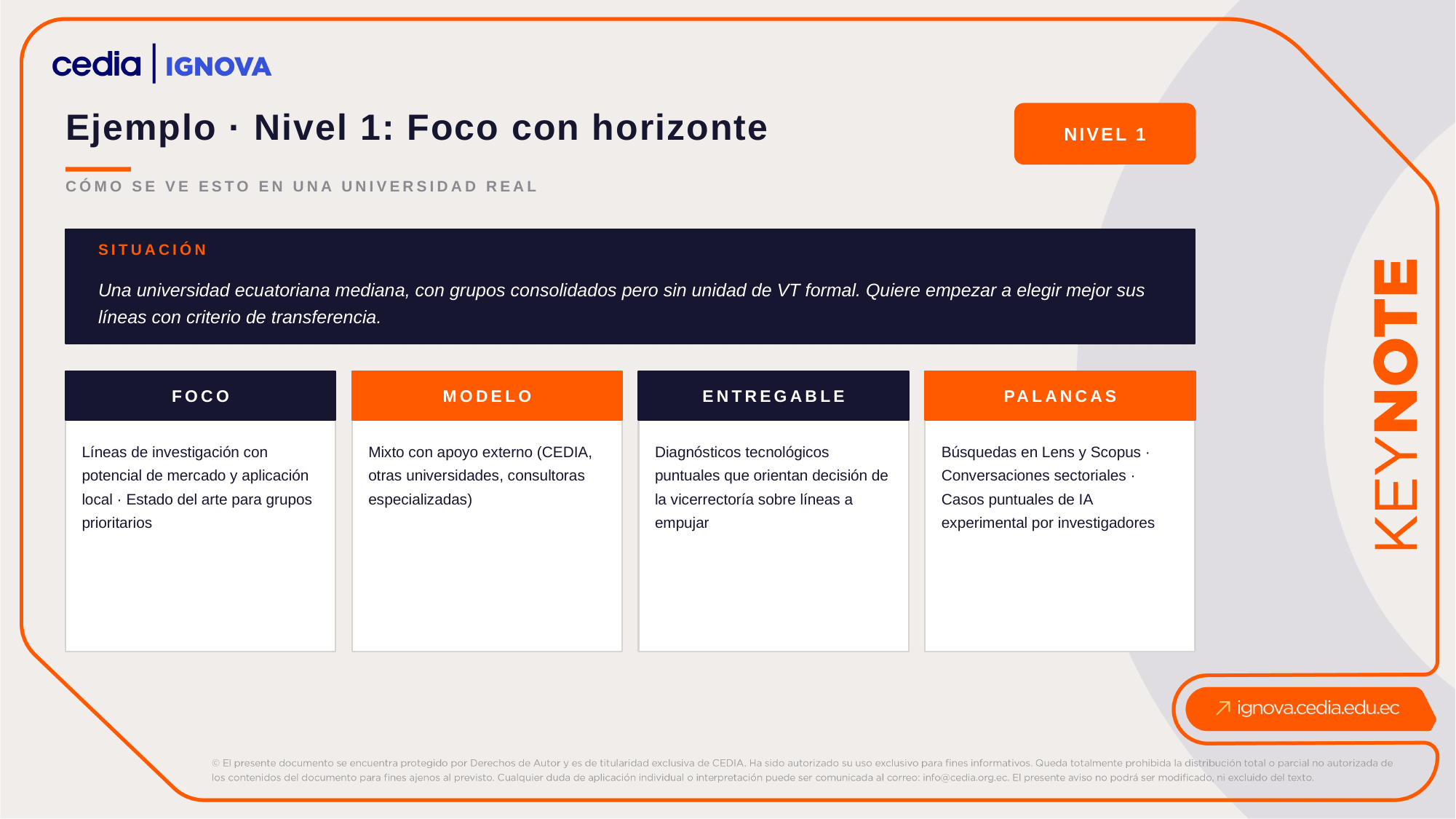

Ejemplo · Nivel 1: Foco con horizonte

NIVEL 1

CÓMO SE VE ESTO EN UNA UNIVERSIDAD REAL

SITUACIÓN
Una universidad ecuatoriana mediana, con grupos consolidados pero sin unidad de VT formal. Quiere empezar a elegir mejor sus líneas con criterio de transferencia.

FOCO

MODELO

ENTREGABLE

PALANCAS
Líneas de investigación con potencial de mercado y aplicación local · Estado del arte para grupos prioritarios
Mixto con apoyo externo (CEDIA, otras universidades, consultoras especializadas)
Diagnósticos tecnológicos puntuales que orientan decisión de la vicerrectoría sobre líneas a empujar
Búsquedas en Lens y Scopus · Conversaciones sectoriales · Casos puntuales de IA experimental por investigadores